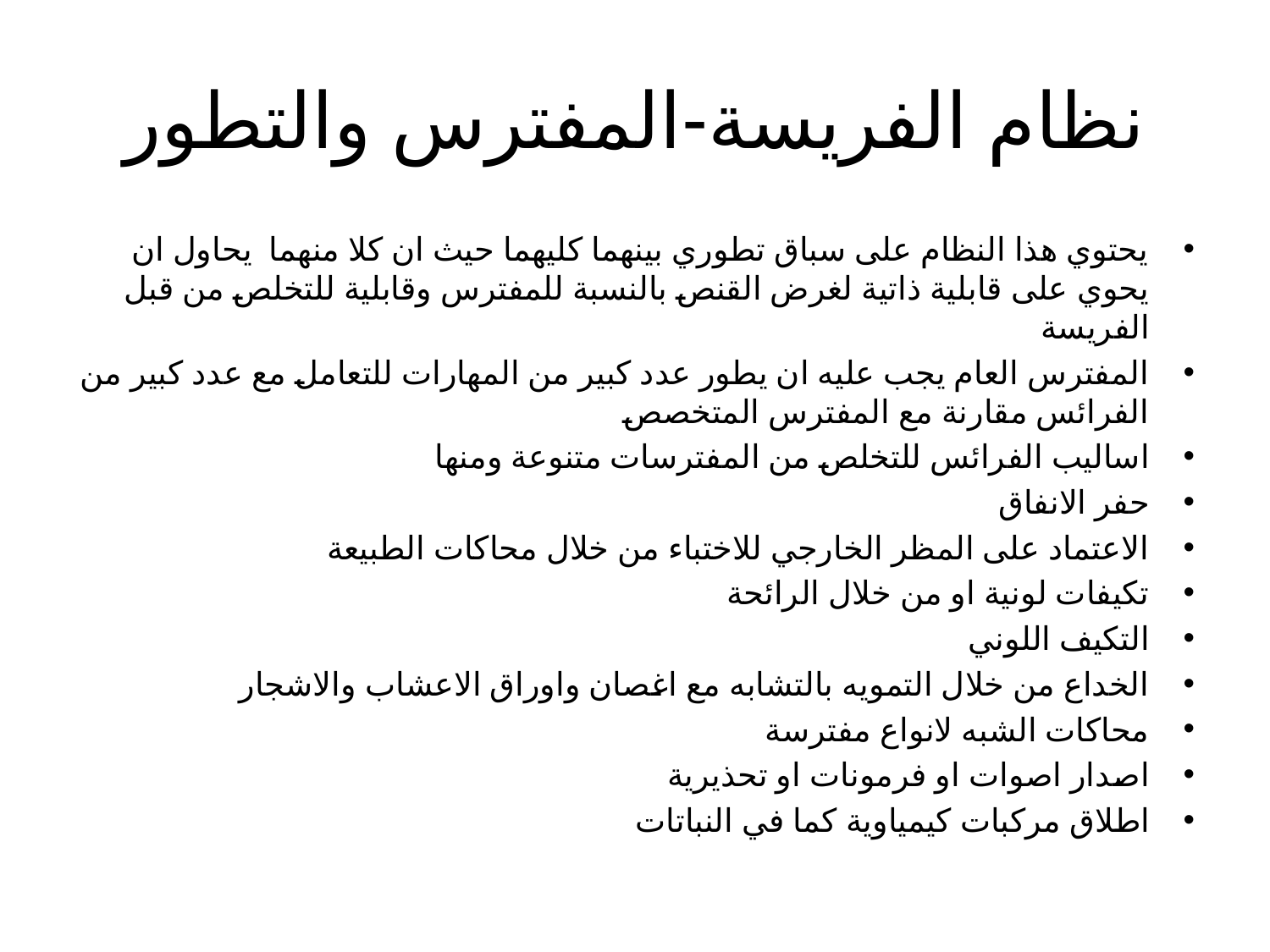

# نظام الفريسة-المفترس والتطور
يحتوي هذا النظام على سباق تطوري بينهما كليهما حيث ان كلا منهما  يحاول ان يحوي على قابلية ذاتية لغرض القنص بالنسبة للمفترس وقابلية للتخلص من قبل الفريسة
المفترس العام يجب عليه ان يطور عدد كبير من المهارات للتعامل مع عدد كبير من الفرائس مقارنة مع المفترس المتخصص
اساليب الفرائس للتخلص من المفترسات متنوعة ومنها
حفر الانفاق
الاعتماد على المظر الخارجي للاختباء من خلال محاكات الطبيعة
تكيفات لونية او من خلال الرائحة
التكيف اللوني
الخداع من خلال التمويه بالتشابه مع اغصان واوراق الاعشاب والاشجار
محاكات الشبه لانواع مفترسة
اصدار اصوات او فرمونات او تحذيرية
اطلاق مركبات كيمياوية كما في النباتات